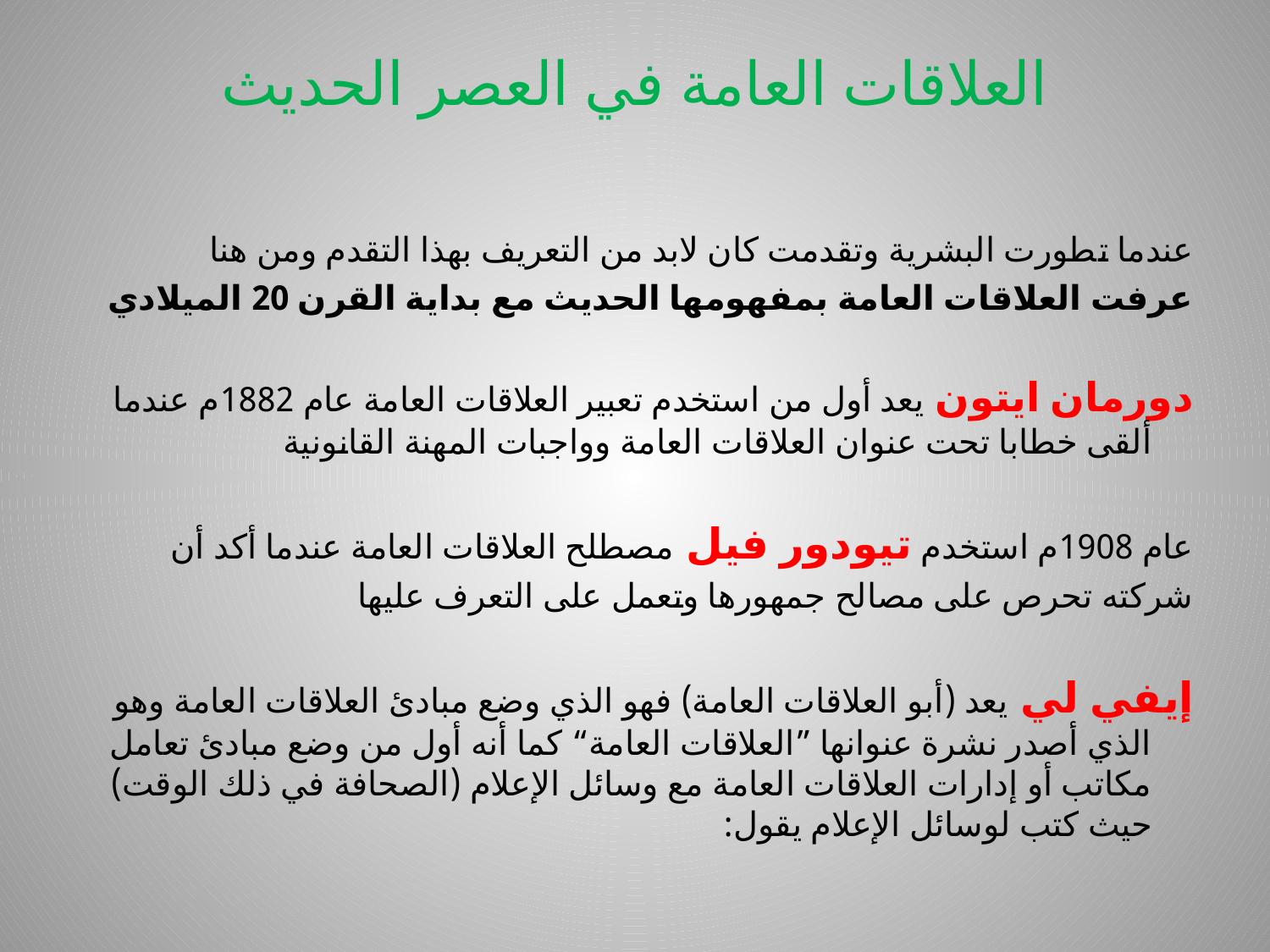

# العلاقات العامة في العصر الحديث
عندما تطورت البشرية وتقدمت كان لابد من التعريف بهذا التقدم ومن هنا
عرفت العلاقات العامة بمفهومها الحديث مع بداية القرن 20 الميلادي

دورمان ايتون يعد أول من استخدم تعبير العلاقات العامة عام 1882م عندما ألقى خطابا تحت عنوان العلاقات العامة وواجبات المهنة القانونية

عام 1908م استخدم تيودور فيل مصطلح العلاقات العامة عندما أكد أن
شركته تحرص على مصالح جمهورها وتعمل على التعرف عليها

إيفي لي يعد (أبو العلاقات العامة) فهو الذي وضع مبادئ العلاقات العامة وهو الذي أصدر نشرة عنوانها ”العلاقات العامة“ كما أنه أول من وضع مبادئ تعامل مكاتب أو إدارات العلاقات العامة مع وسائل الإعلام (الصحافة في ذلك الوقت) حيث كتب لوسائل الإعلام يقول: